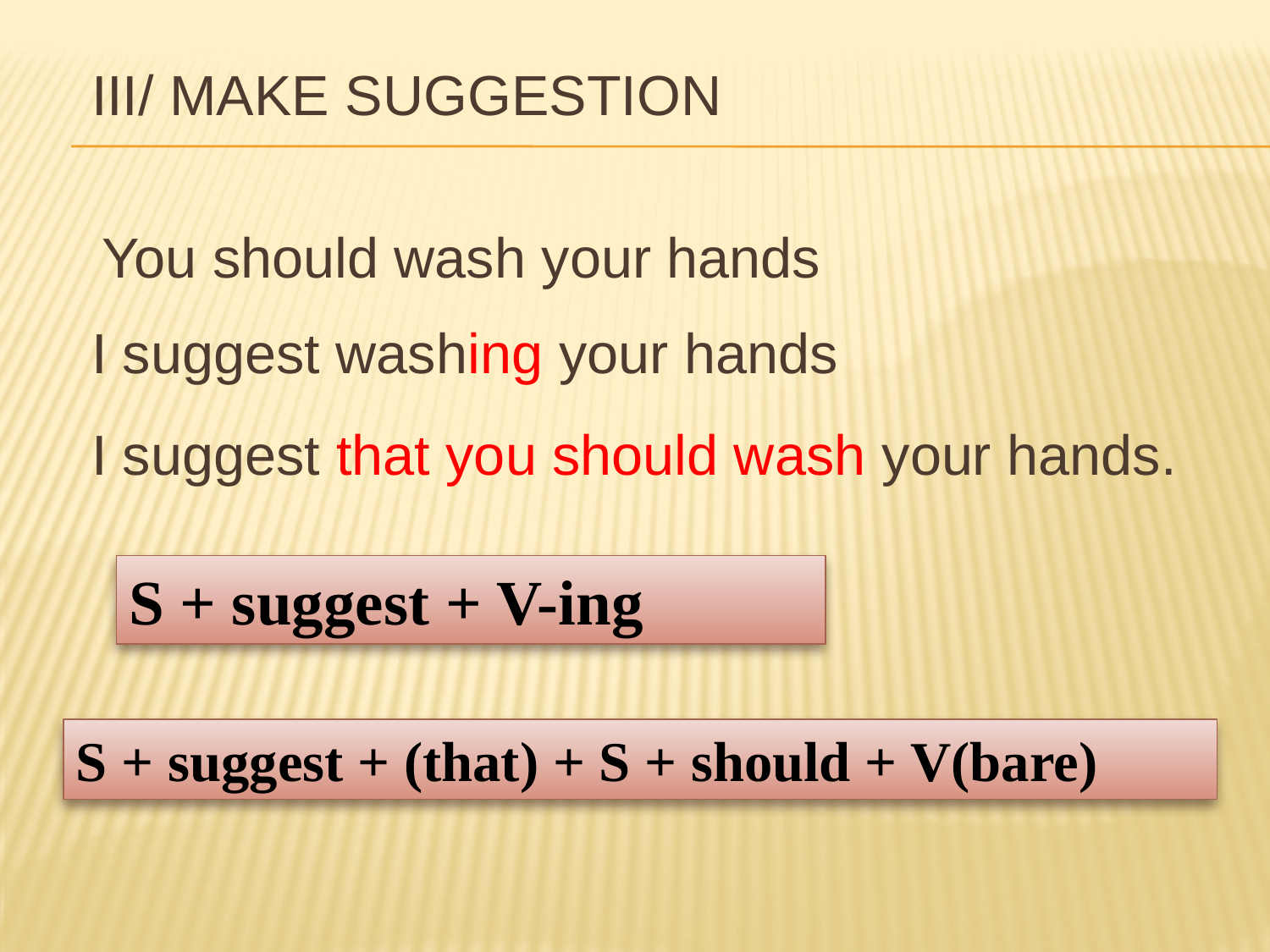

III/ MAKE SUGGESTION
   You should wash your hands
 I suggest washing your hands
 I suggest that you should wash your hands.
S + suggest + V-ing
S + suggest + (that) + S + should + V(bare)